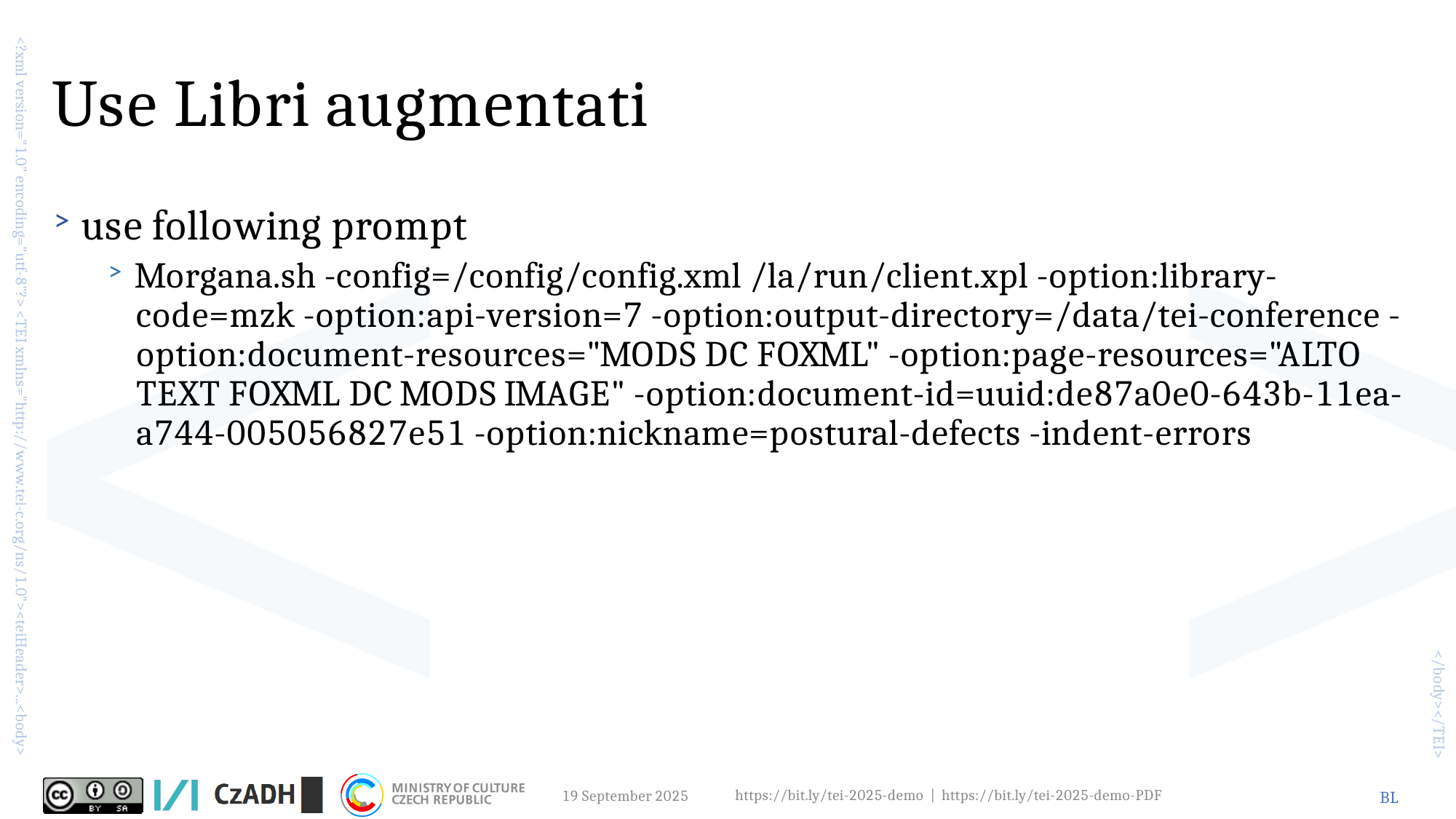

# Use Libri augmentati
use following prompt
Morgana.sh -config=/config/config.xml /la/run/client.xpl -option:library-code=mzk -option:api-version=7 -option:output-directory=/data/tei-conference -option:document-resources="MODS DC FOXML" -option:page-resources="ALTO TEXT FOXML DC MODS IMAGE" -option:document-id=uuid:de87a0e0-643b-11ea-a744-005056827e51 -option:nickname=postural-defects -indent-errors
19 September 2025